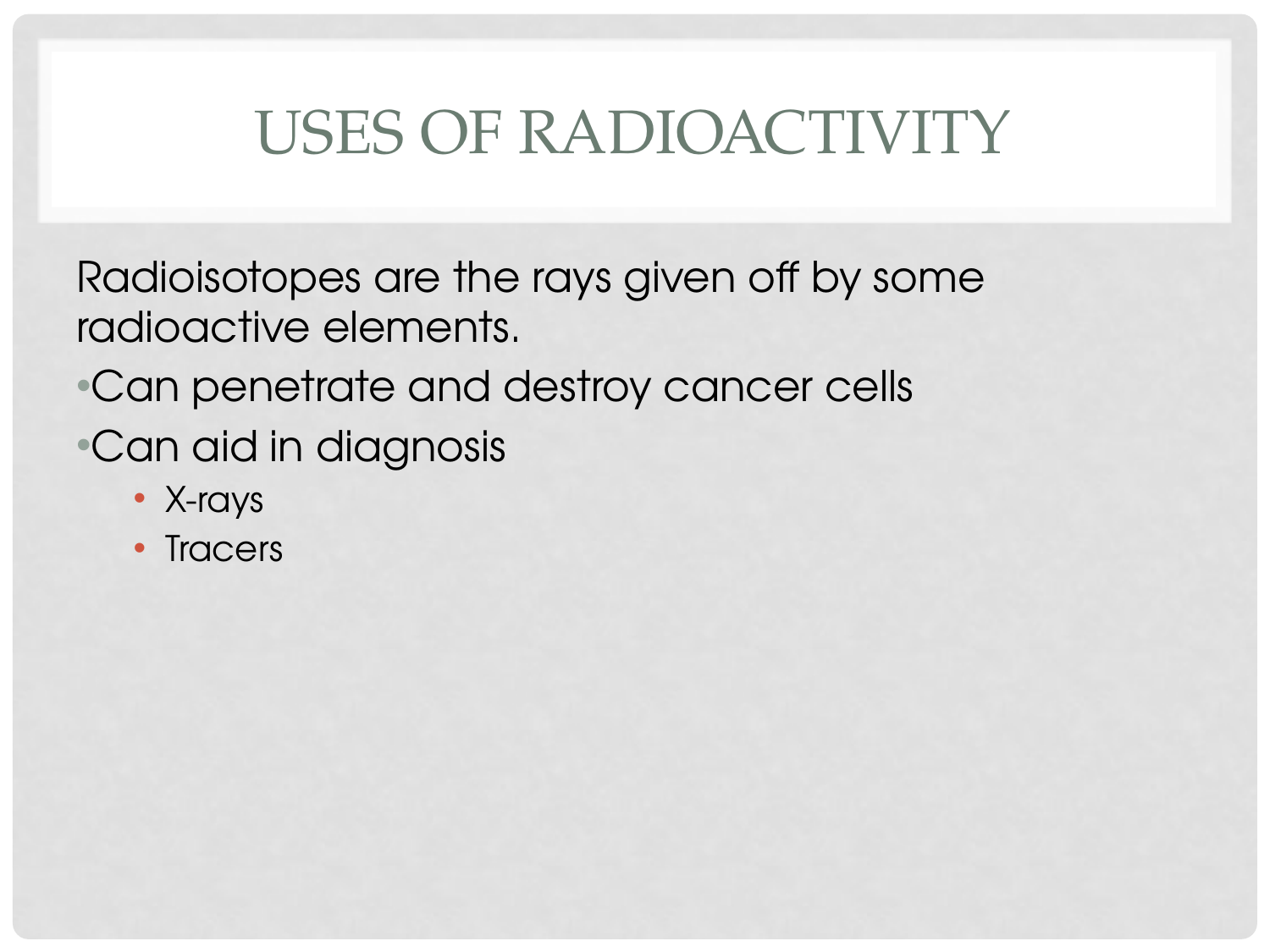

# Uses of radioactivity
Radioisotopes are the rays given off by some radioactive elements.
Can penetrate and destroy cancer cells
Can aid in diagnosis
X-rays
Tracers